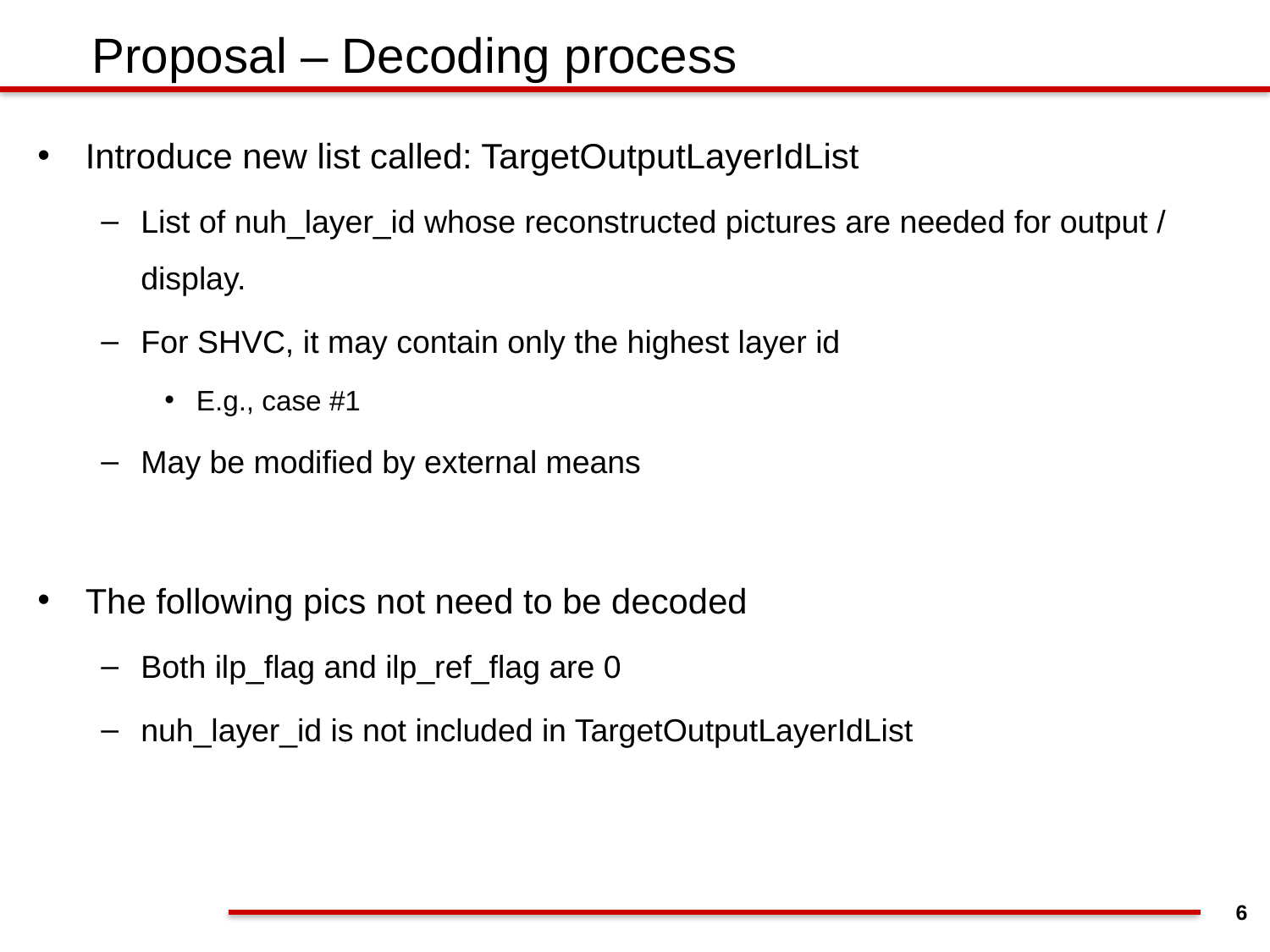

# Proposal – Decoding process
Introduce new list called: TargetOutputLayerIdList
List of nuh_layer_id whose reconstructed pictures are needed for output / display.
For SHVC, it may contain only the highest layer id
E.g., case #1
May be modified by external means

The following pics not need to be decoded
Both ilp_flag and ilp_ref_flag are 0
nuh_layer_id is not included in TargetOutputLayerIdList

6